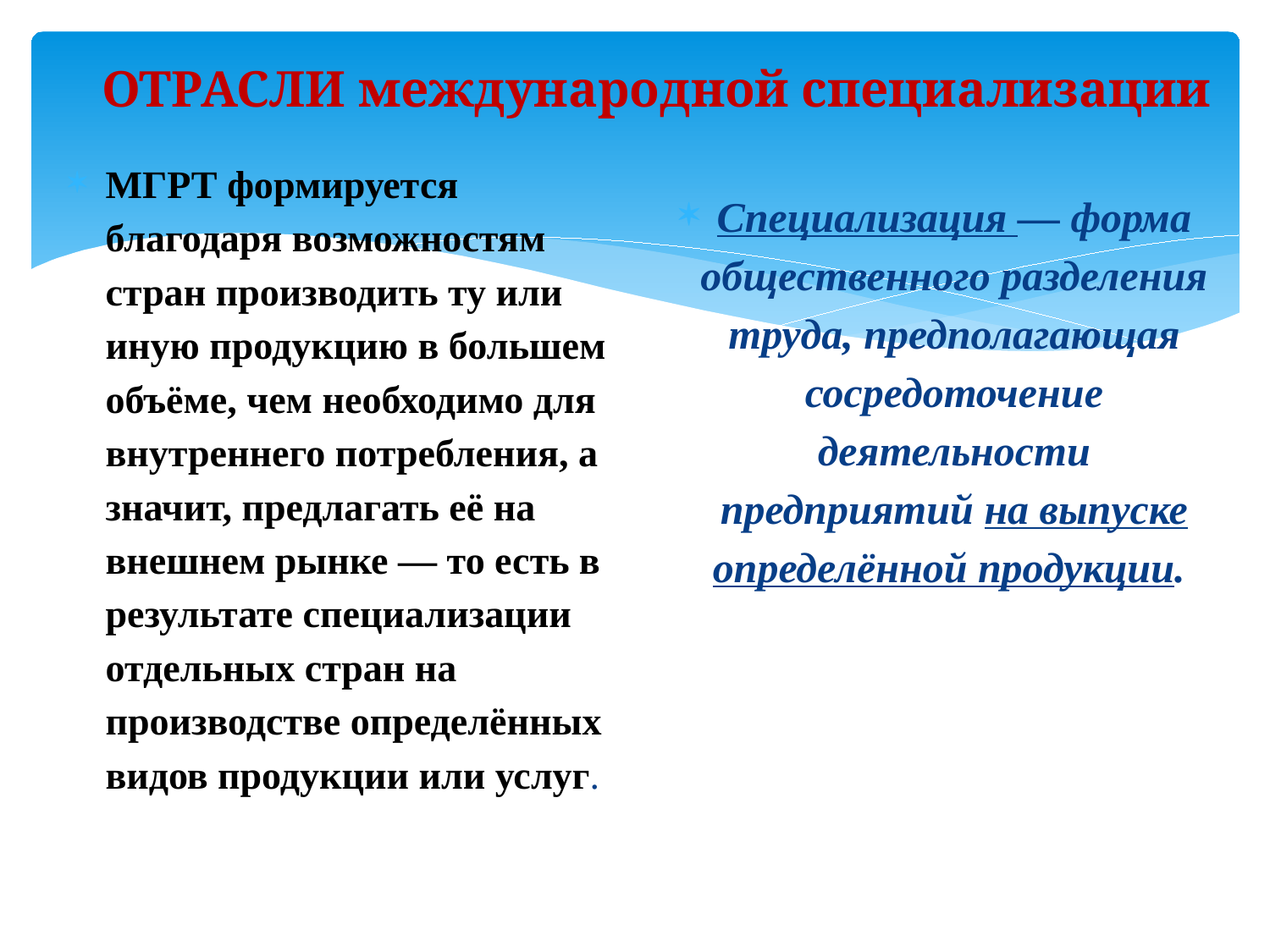

# ОТРАСЛИ международной специализации
МГРТ формируется благодаря возможностям стран производить ту или иную продукцию в большем объёме, чем необходимо для внутреннего потребления, а значит, предлагать её на внешнем рынке — то есть в результате специализации отдельных стран на производстве определённых видов продукции или услуг.

Специализация — форма общественного разделения труда, предполагающая сосредоточение деятельности предприятий на выпуске определённой продукции.